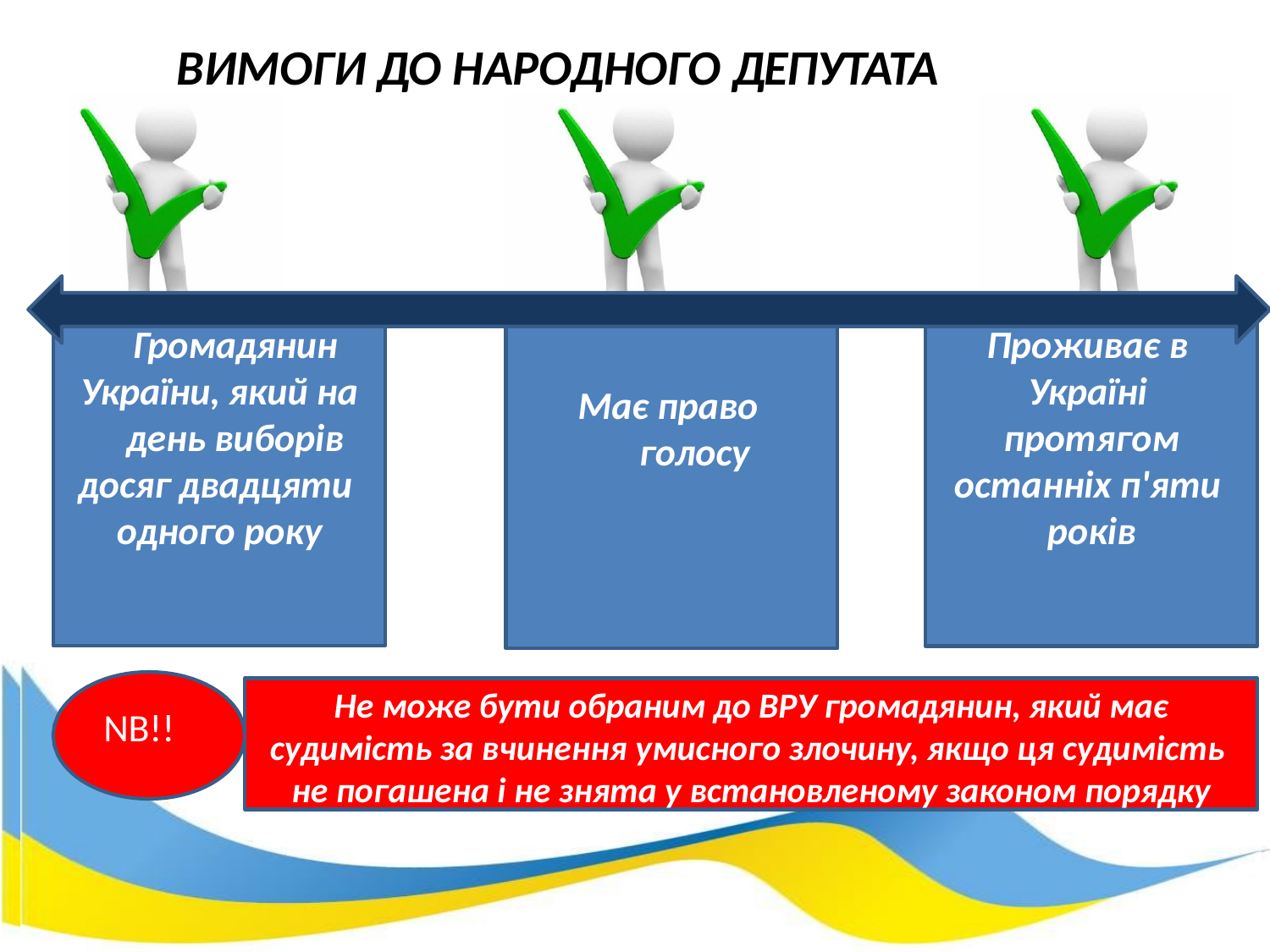

# ВИМОГИ ДО НАРОДНОГО ДЕПУТАТА

Громадянин  України, який на
день виборів  досяг двадцяти  одного року
Проживає в  Україні  протягом
останніх п'яти  років
Має право  голосу

Не може бути обраним до ВРУ громадянин, який має
судимість за вчинення умисного злочину, якщо ця судимість
не погашена і не знята у встановленому законом порядку
NB!!

30